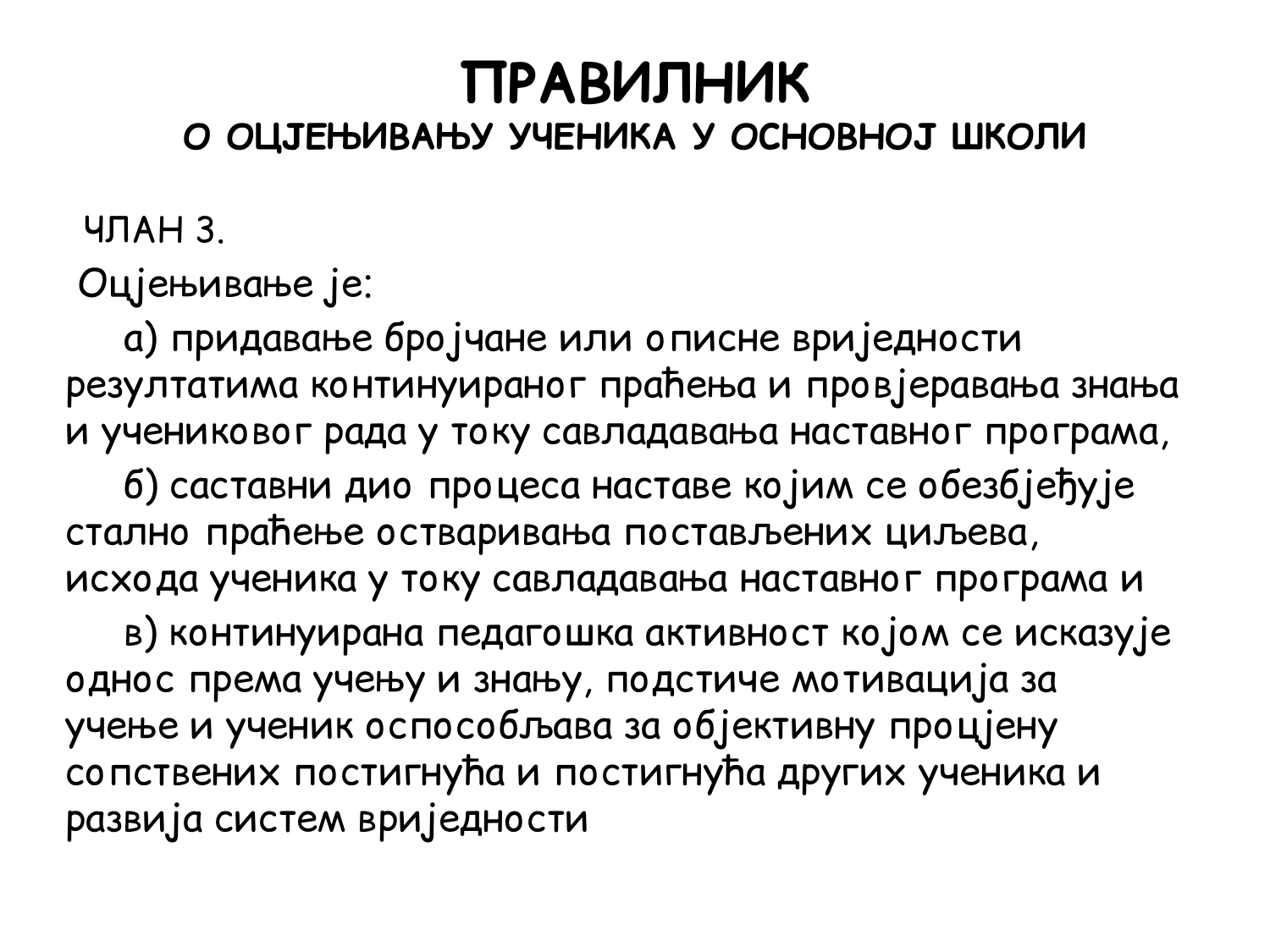

# ПРАВИЛНИК О ОЦЈЕЊИВАЊУ УЧЕНИКА У ОСНОВНОЈ ШКОЛИ
    ЧЛАН 3.
 Оцјењивање је:
     а) придавање бројчане или описне вриједности резултатима континуираног праћења и провјеравања знања и учениковог рада у току савладавања наставног програма,
     б) саставни дио процеса наставе којим се обезбјеђује стално праћење остваривања постављених циљева, исхода ученика у току савладавања наставног програма и
     в) континуирана педагошка активност којом се исказује однос према учењу и знању, подстиче мотивација за учење и ученик оспособљава за објективну процјену сопствених постигнућа и постигнућа других ученика и развија систем вриједности